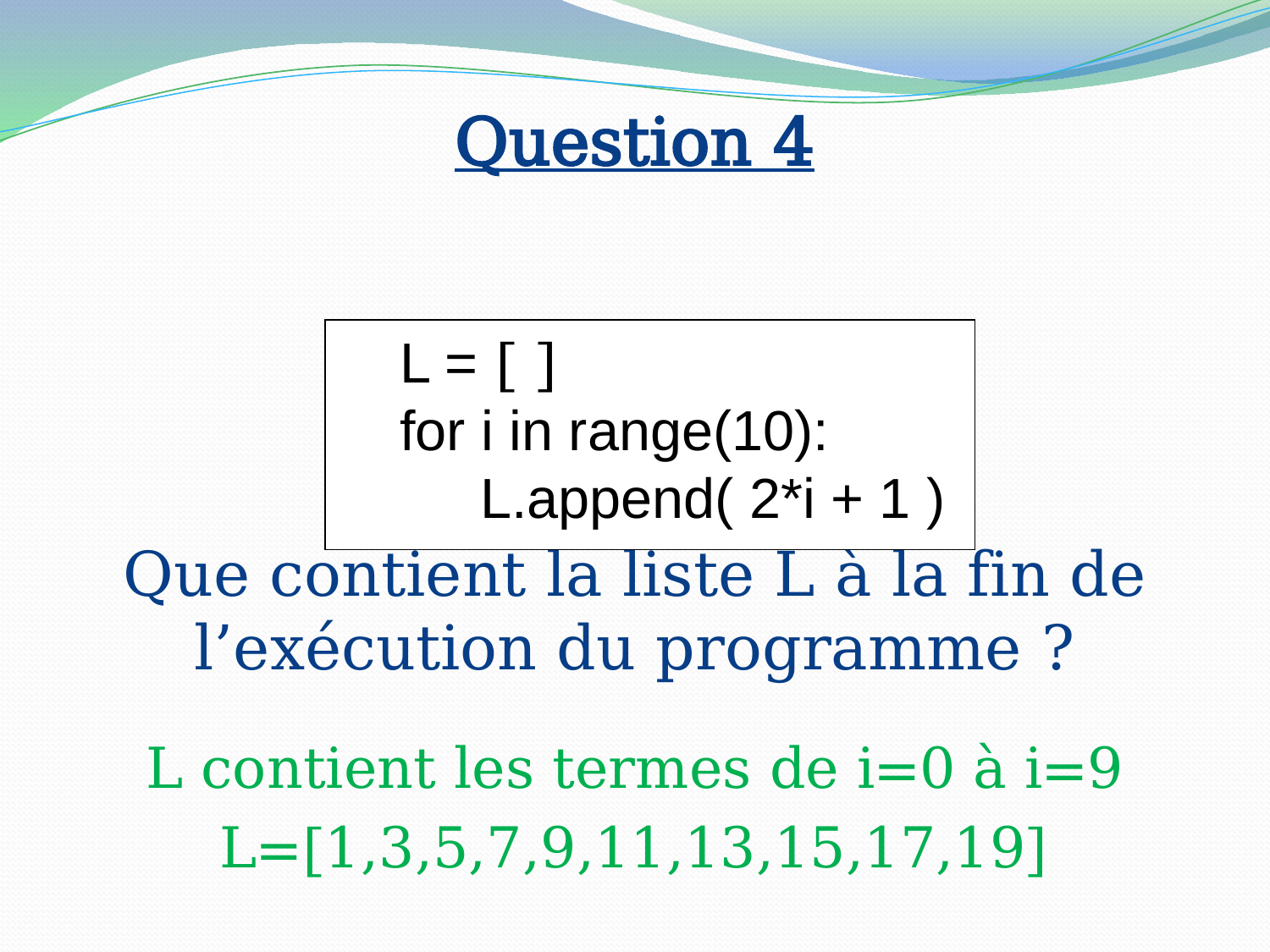

# Question 4

Que contient la liste L à la fin de l’exécution du programme ?

L = [ ]
for i in range(10):
	 L.append( 2*i + 1 )
L contient les termes de i=0 à i=9
L=[1,3,5,7,9,11,13,15,17,19]